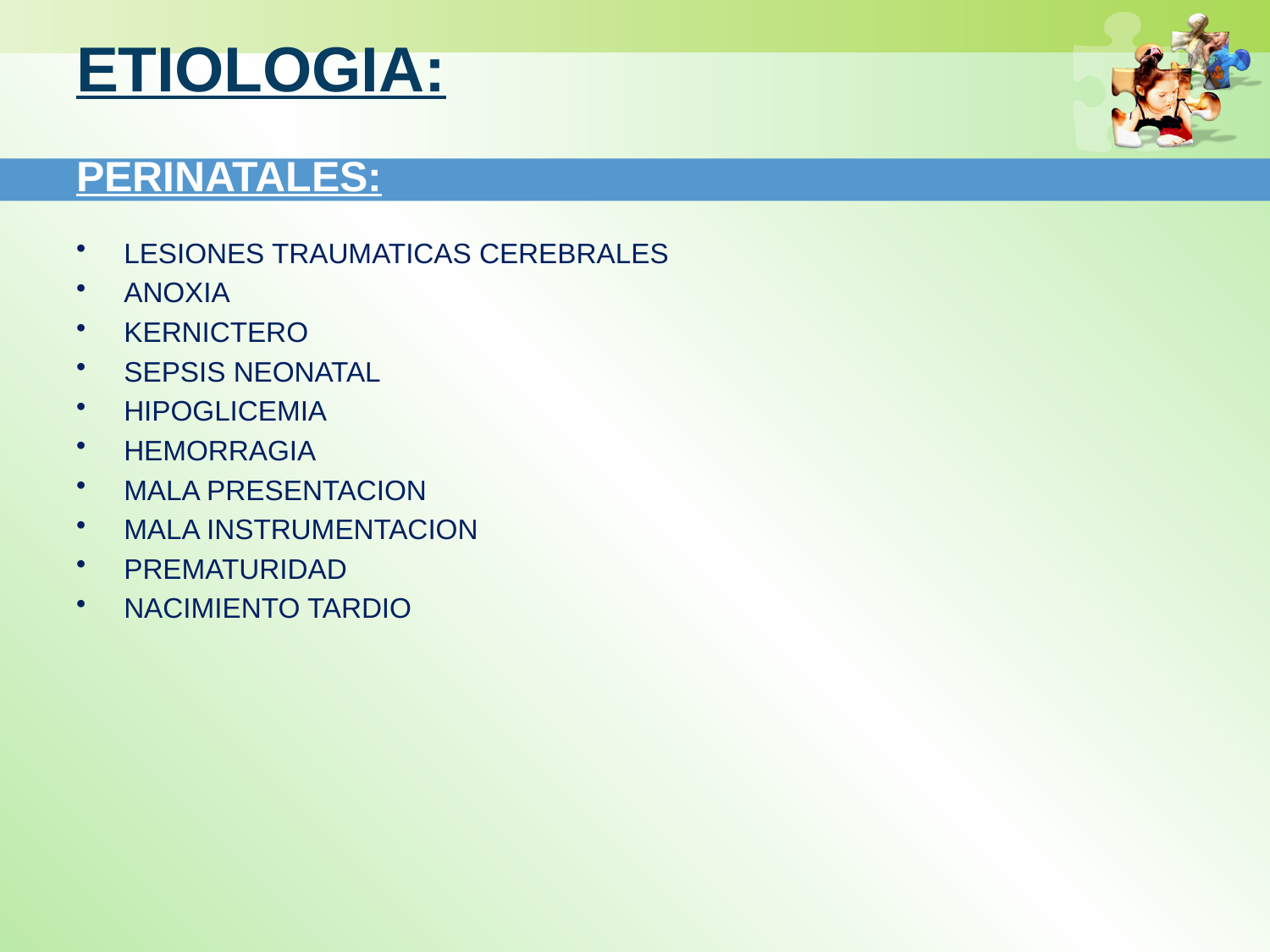

# ETIOLOGIA:
PERINATALES:
LESIONES TRAUMATICAS CEREBRALES
ANOXIA
KERNICTERO
SEPSIS NEONATAL
HIPOGLICEMIA
HEMORRAGIA
MALA PRESENTACION
MALA INSTRUMENTACION
PREMATURIDAD
NACIMIENTO TARDIO